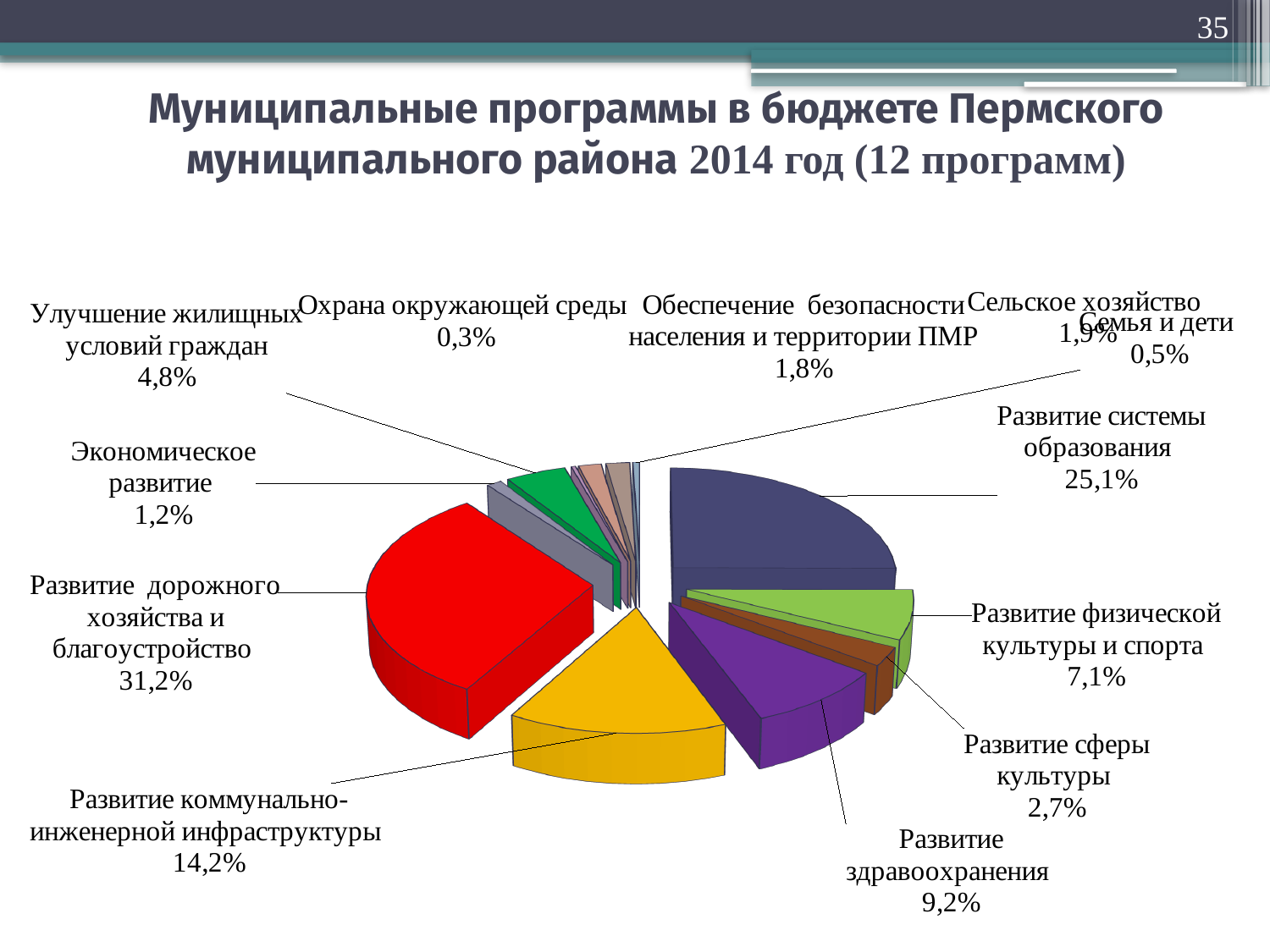

35
# Муниципальные программы в бюджете Пермского муниципального района 2014 год (12 программ)

[unsupported chart]